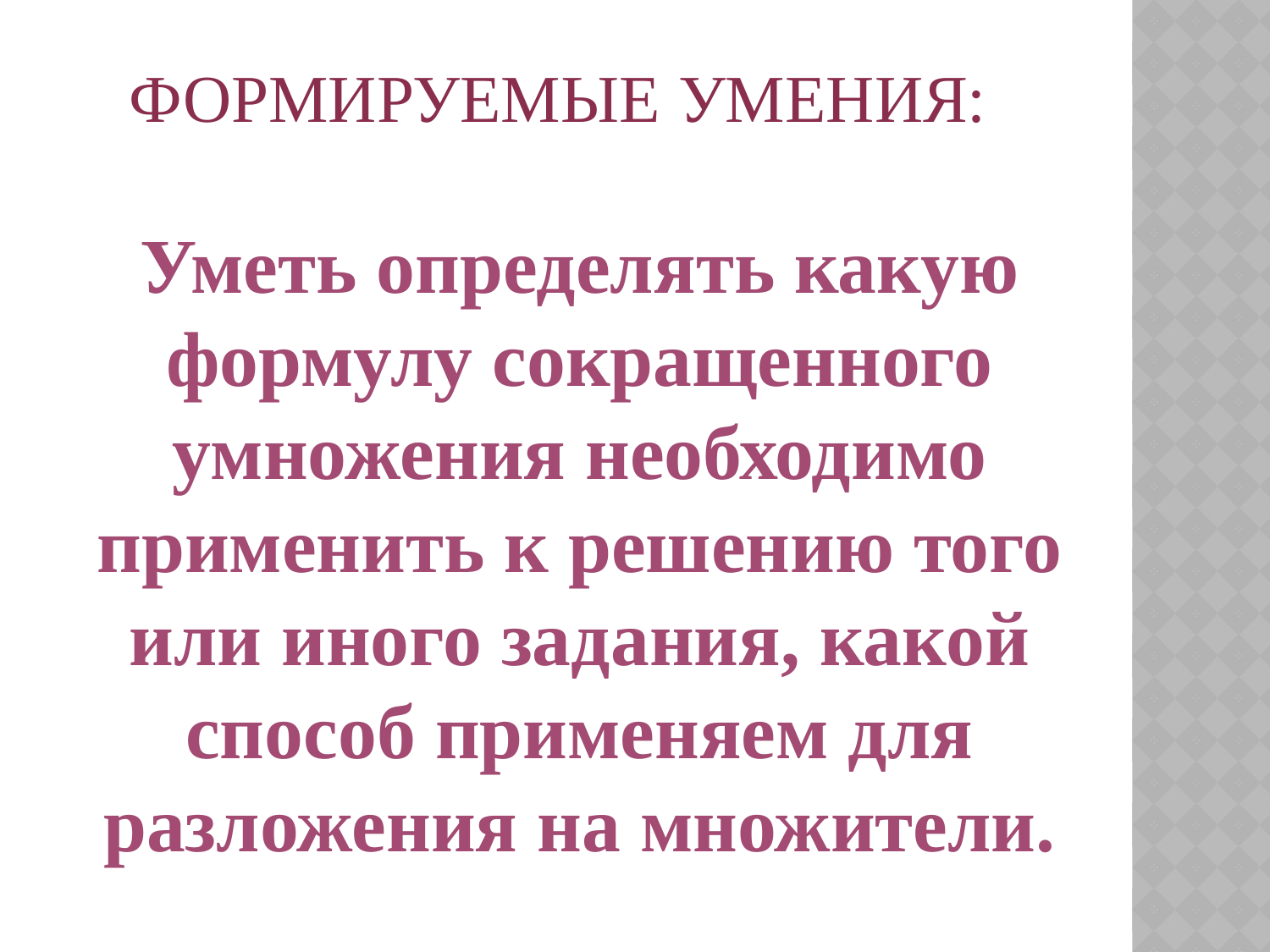

# Формируемые умения:
Уметь определять какую формулу сокращенного умножения необходимо применить к решению того или иного задания, какой способ применяем для разложения на множители.